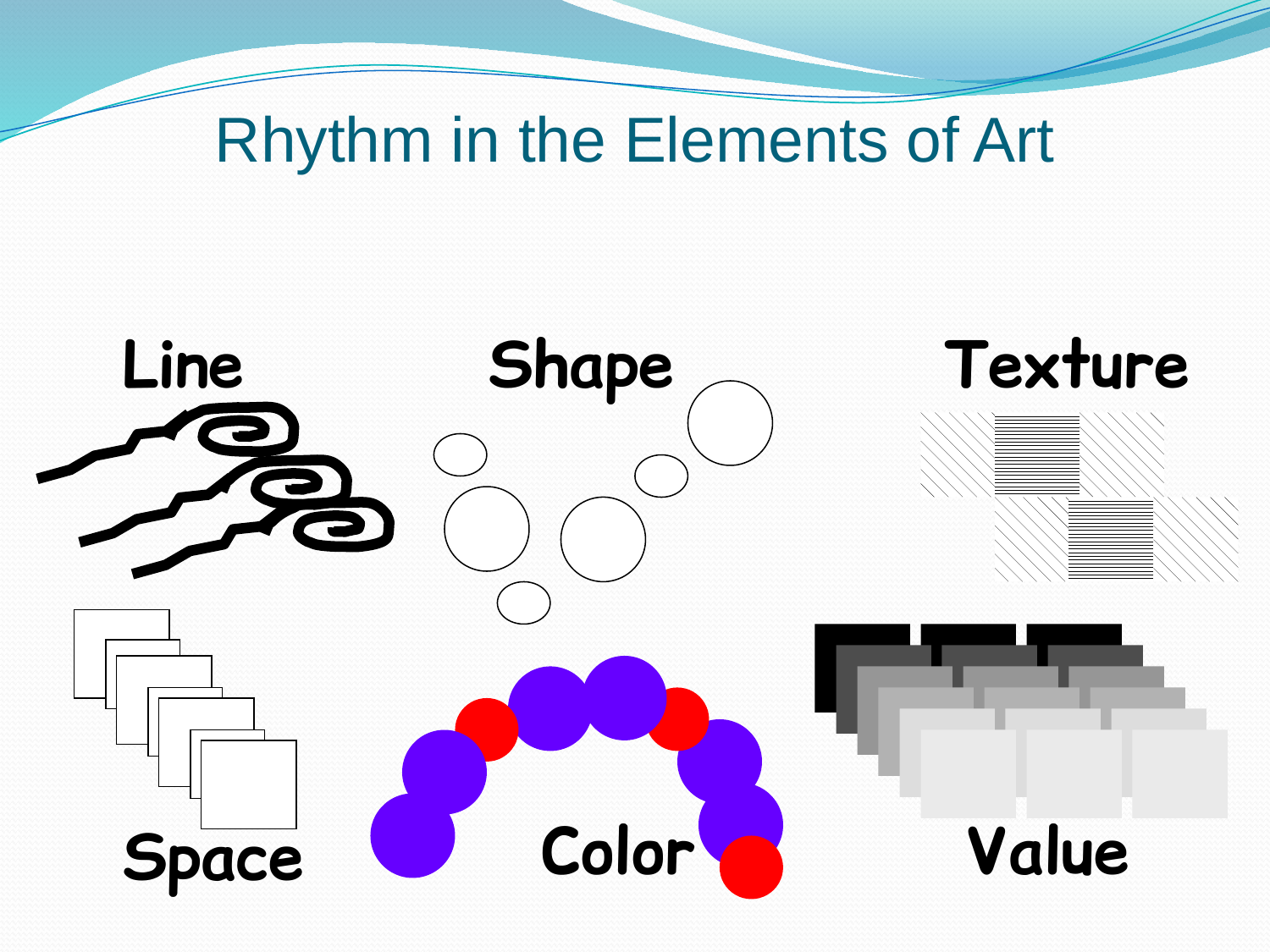

# Rhythm in the Elements of Art
Line
Shape
Texture

Color
Value
Space